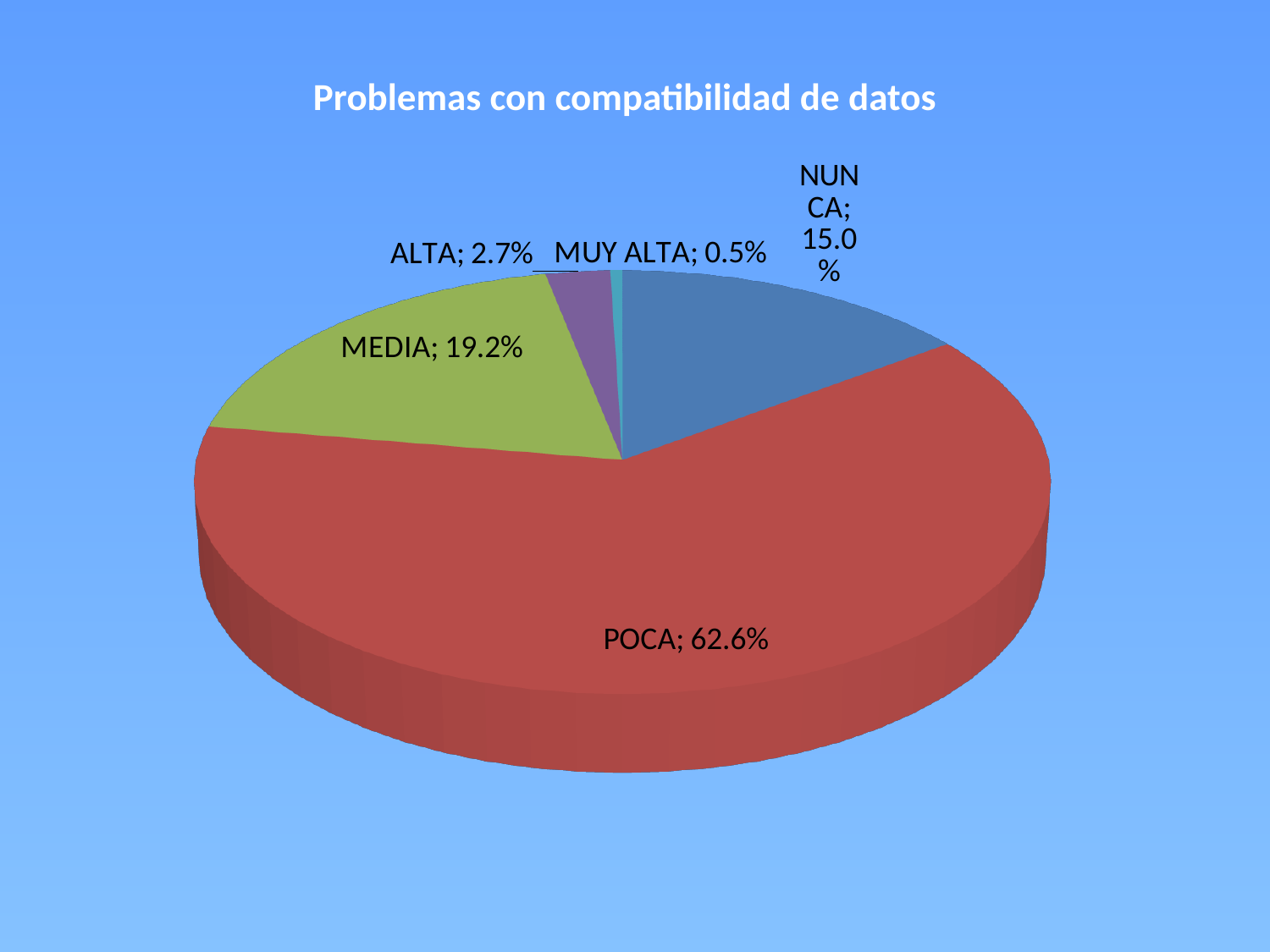

Problemas con compatibilidad de datos

[unsupported chart]